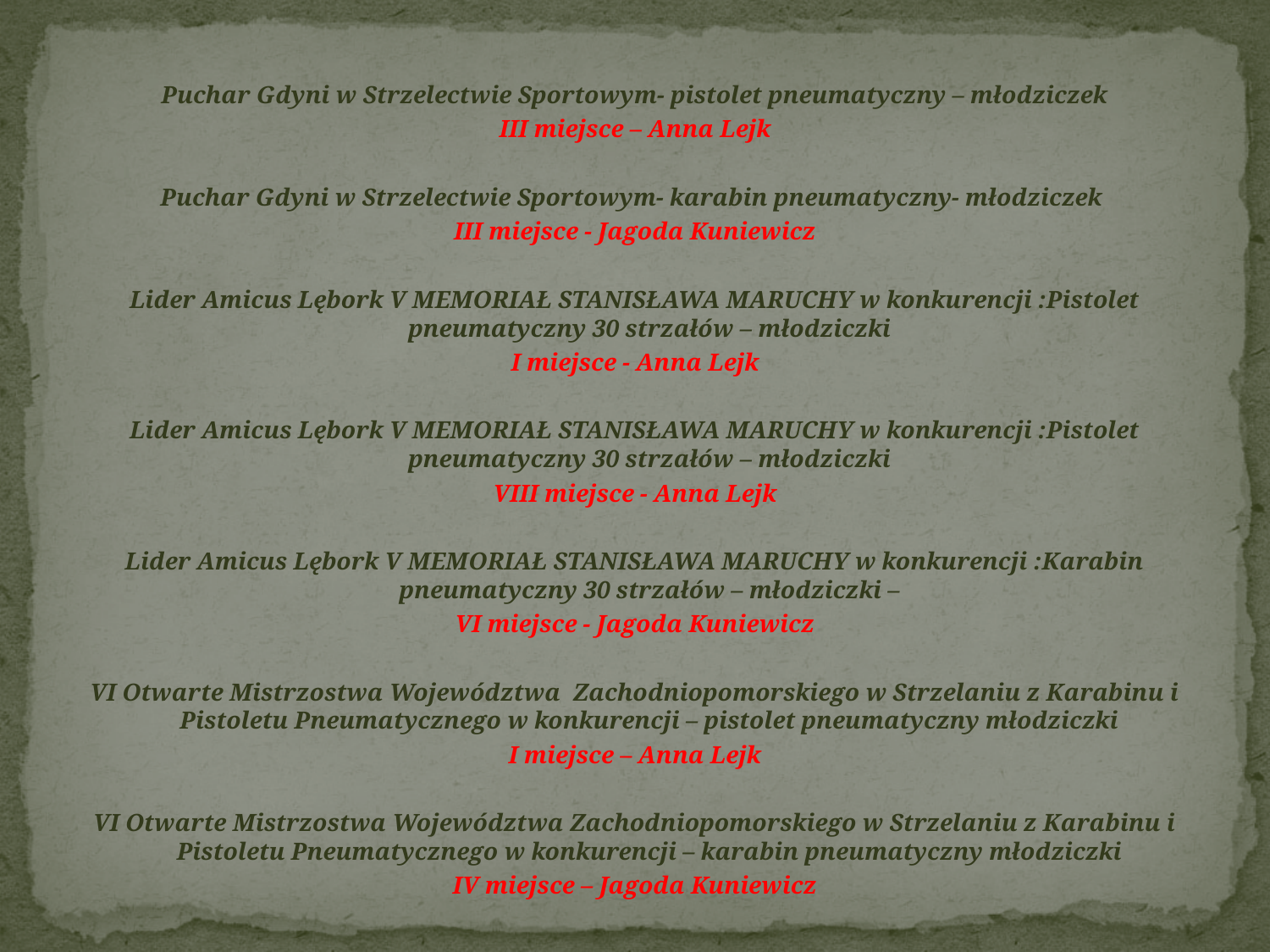

#

Puchar Gdyni w Strzelectwie Sportowym- pistolet pneumatyczny – młodziczek
III miejsce – Anna Lejk

Puchar Gdyni w Strzelectwie Sportowym- karabin pneumatyczny- młodziczek
III miejsce - Jagoda Kuniewicz

Lider Amicus Lębork V MEMORIAŁ STANISŁAWA MARUCHY w konkurencji :Pistolet pneumatyczny 30 strzałów – młodziczki
I miejsce - Anna Lejk

Lider Amicus Lębork V MEMORIAŁ STANISŁAWA MARUCHY w konkurencji :Pistolet pneumatyczny 30 strzałów – młodziczki
VIII miejsce - Anna Lejk

Lider Amicus Lębork V MEMORIAŁ STANISŁAWA MARUCHY w konkurencji :Karabin pneumatyczny 30 strzałów – młodziczki –
VI miejsce - Jagoda Kuniewicz

VI Otwarte Mistrzostwa Województwa  Zachodniopomorskiego w Strzelaniu z Karabinu i Pistoletu Pneumatycznego w konkurencji – pistolet pneumatyczny młodziczki
I miejsce – Anna Lejk

VI Otwarte Mistrzostwa Województwa Zachodniopomorskiego w Strzelaniu z Karabinu i Pistoletu Pneumatycznego w konkurencji – karabin pneumatyczny młodziczki
IV miejsce – Jagoda Kuniewicz